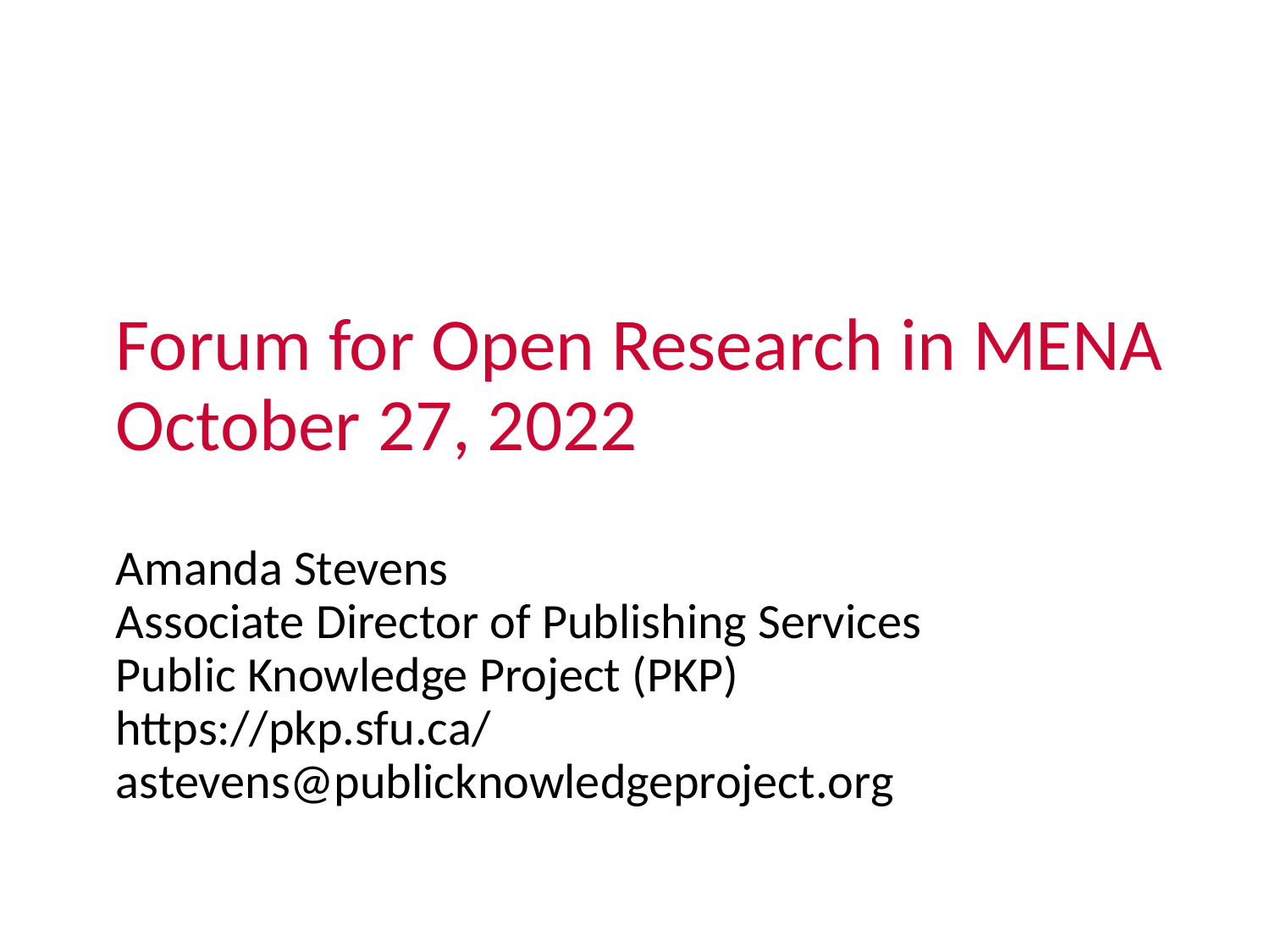

# Forum for Open Research in MENA October 27, 2022 Amanda Stevens Associate Director of Publishing Services Public Knowledge Project (PKP) https://pkp.sfu.ca/ astevens@publicknowledgeproject.org